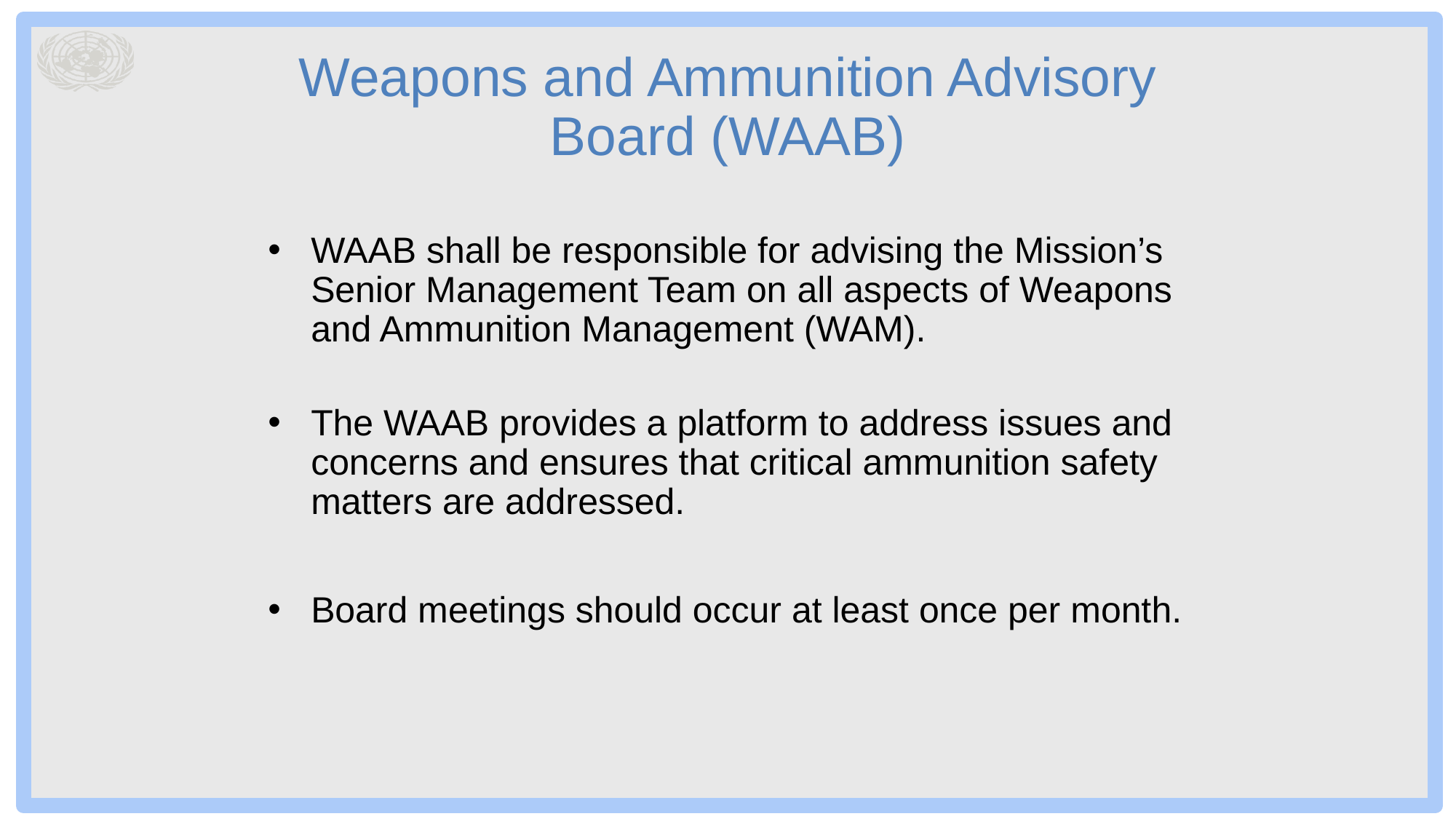

# Weapons and Ammunition Advisory Board (WAAB)
WAAB shall be responsible for advising the Mission’s Senior Management Team on all aspects of Weapons and Ammunition Management (WAM).

The WAAB provides a platform to address issues and concerns and ensures that critical ammunition safety matters are addressed.

Board meetings should occur at least once per month.